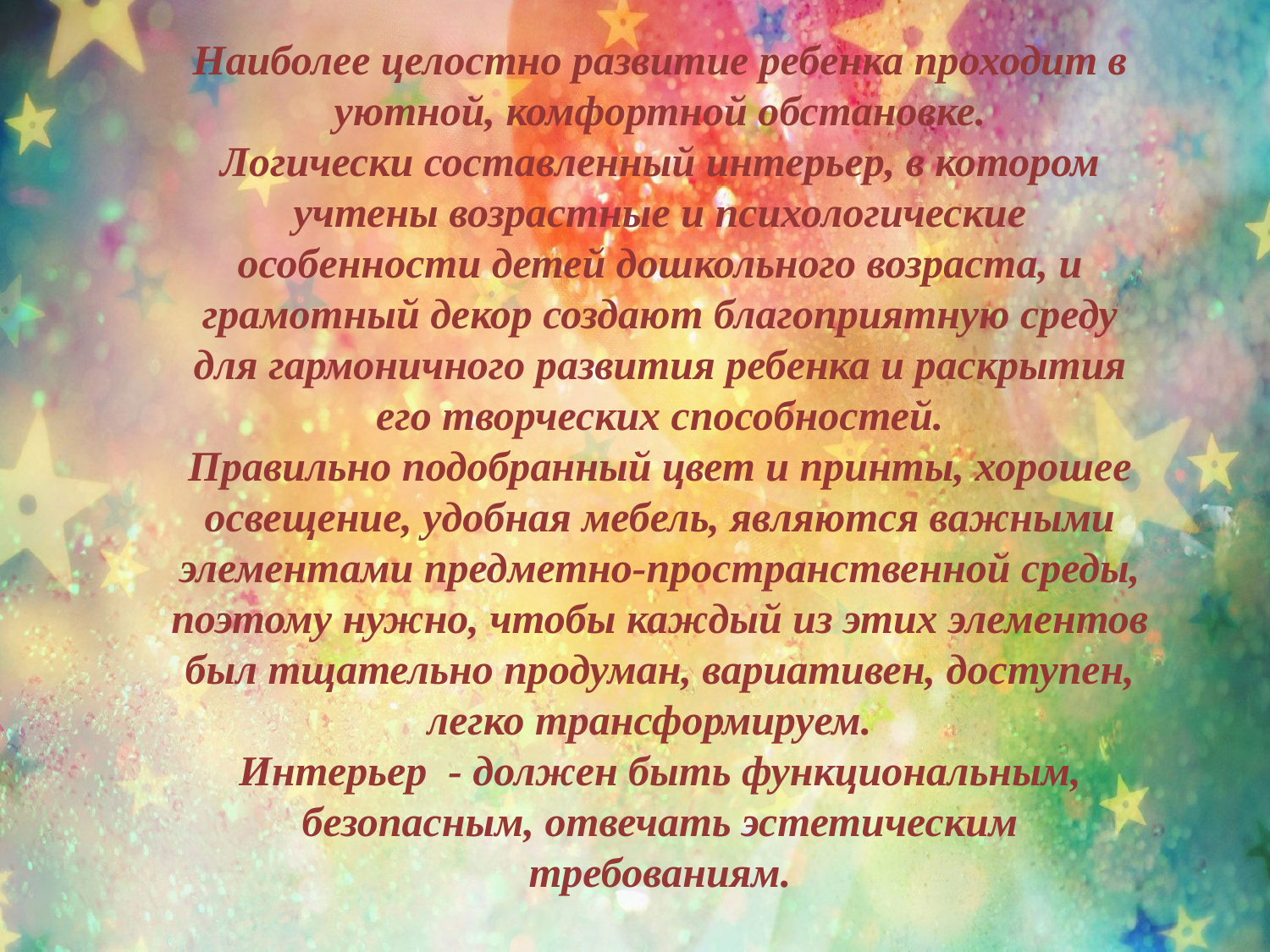

Наиболее целостно развитие ребенка проходит в уютной, комфортной обстановке.
Логически составленный интерьер, в котором учтены возрастные и психологические особенности детей дошкольного возраста, и грамотный декор создают благоприятную среду для гармоничного развития ребенка и раскрытия его творческих способностей.
Правильно подобранный цвет и принты, хорошее освещение, удобная мебель, являются важными элементами предметно-пространственной среды, поэтому нужно, чтобы каждый из этих элементов был тщательно продуман, вариативен, доступен, легко трансформируем.
Интерьер  - должен быть функциональным, безопасным, отвечать эстетическим требованиям.